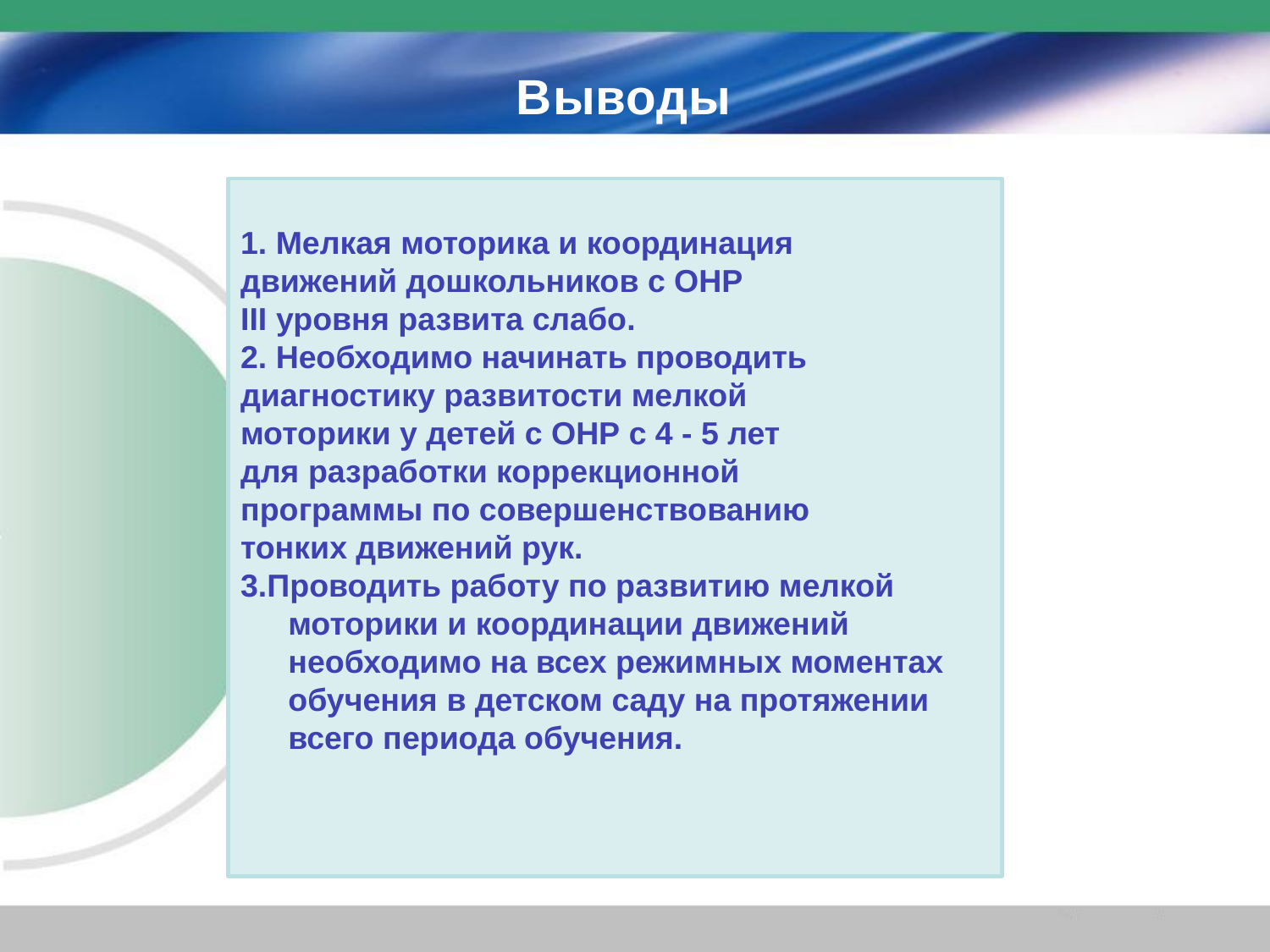

# Выводы

1. Мелкая моторика и координация
движений дошкольников с ОНР
III уровня развита слабо.
2. Необходимо начинать проводить
диагностику развитости мелкой
моторики у детей с ОНР с 4 - 5 лет
для разработки коррекционной
программы по совершенствованию
тонких движений рук.
3.Проводить работу по развитию мелкой моторики и координации движений необходимо на всех режимных моментах обучения в детском саду на протяжении всего периода обучения.